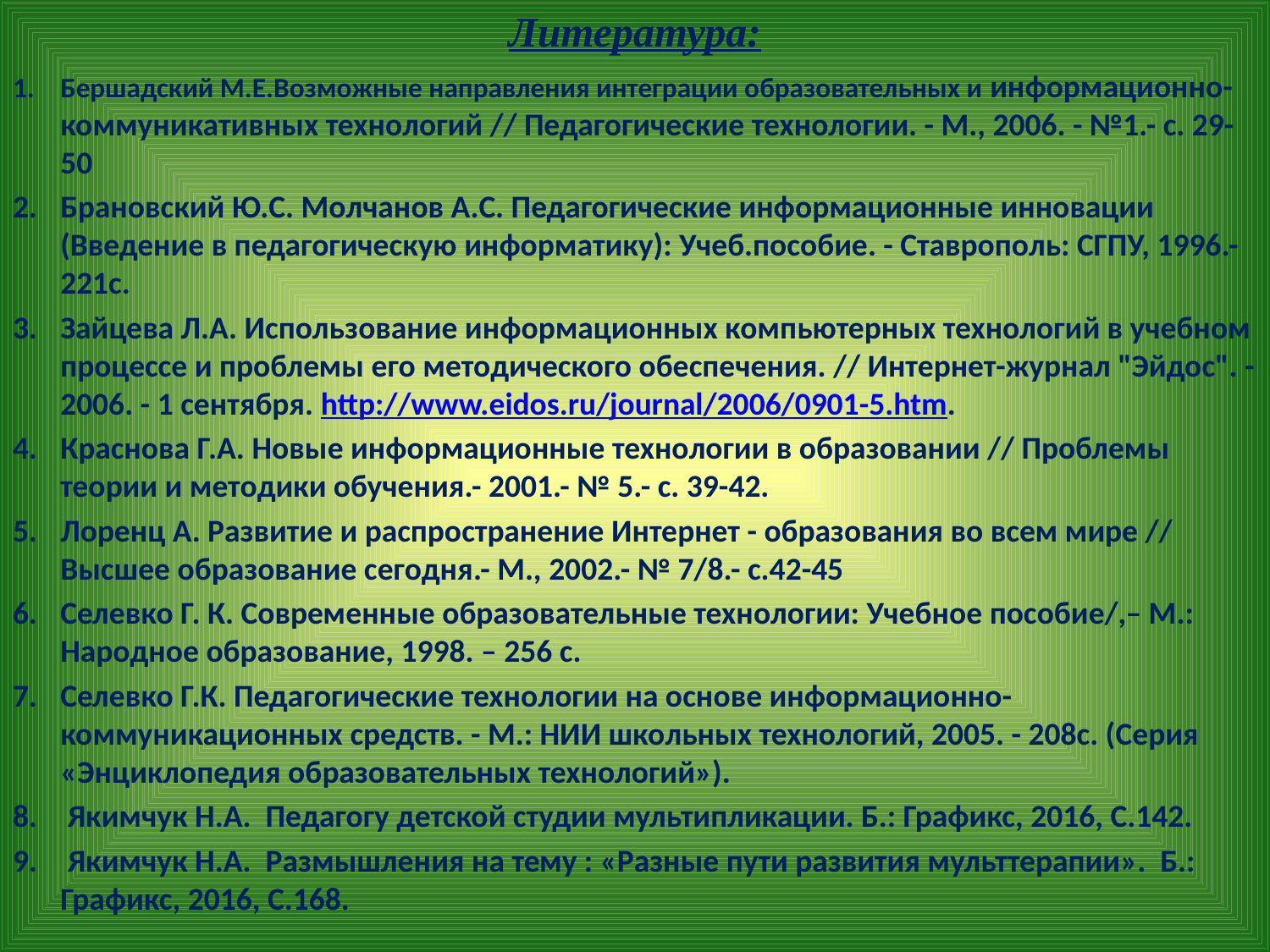

# Литература:
Бершадский М.Е.Возможные направления интеграции образовательных и информационно-коммуникативных технологий // Педагогические технологии. - М., 2006. - №1.- с. 29-50
Брановский Ю.С. Молчанов А.С. Педагогические информационные инновации (Введение в педагогическую информатику): Учеб.пособие. - Ставрополь: СГПУ, 1996.- 221с.
Зайцева Л.А. Использование информационных компьютерных технологий в учебном процессе и проблемы его методического обеспечения. // Интернет-журнал "Эйдос". - 2006. - 1 сентября. http://www.eidos.ru/journal/2006/0901-5.htm.
Краснова Г.А. Новые информационные технологии в образовании // Проблемы теории и методики обучения.- 2001.- № 5.- с. 39-42.
Лоренц А. Развитие и распространение Интернет - образования во всем мире // Высшее образование сегодня.- М., 2002.- № 7/8.- с.42-45
Селевко Г. К. Современные образовательные технологии: Учебное пособие/,– М.: Народное образование, 1998. – 256 с.
Селевко Г.К. Педагогические технологии на основе информационно-коммуникационных средств. - М.: НИИ школьных технологий, 2005. - 208с. (Серия «Энциклопедия образовательных технологий»).
 Якимчук Н.А.  Педагогу детской студии мультипликации. Б.: Графикс, 2016, С.142.
 Якимчук Н.А.  Размышления на тему : «Разные пути развития мульттерапии».  Б.: Графикс, 2016, С.168.